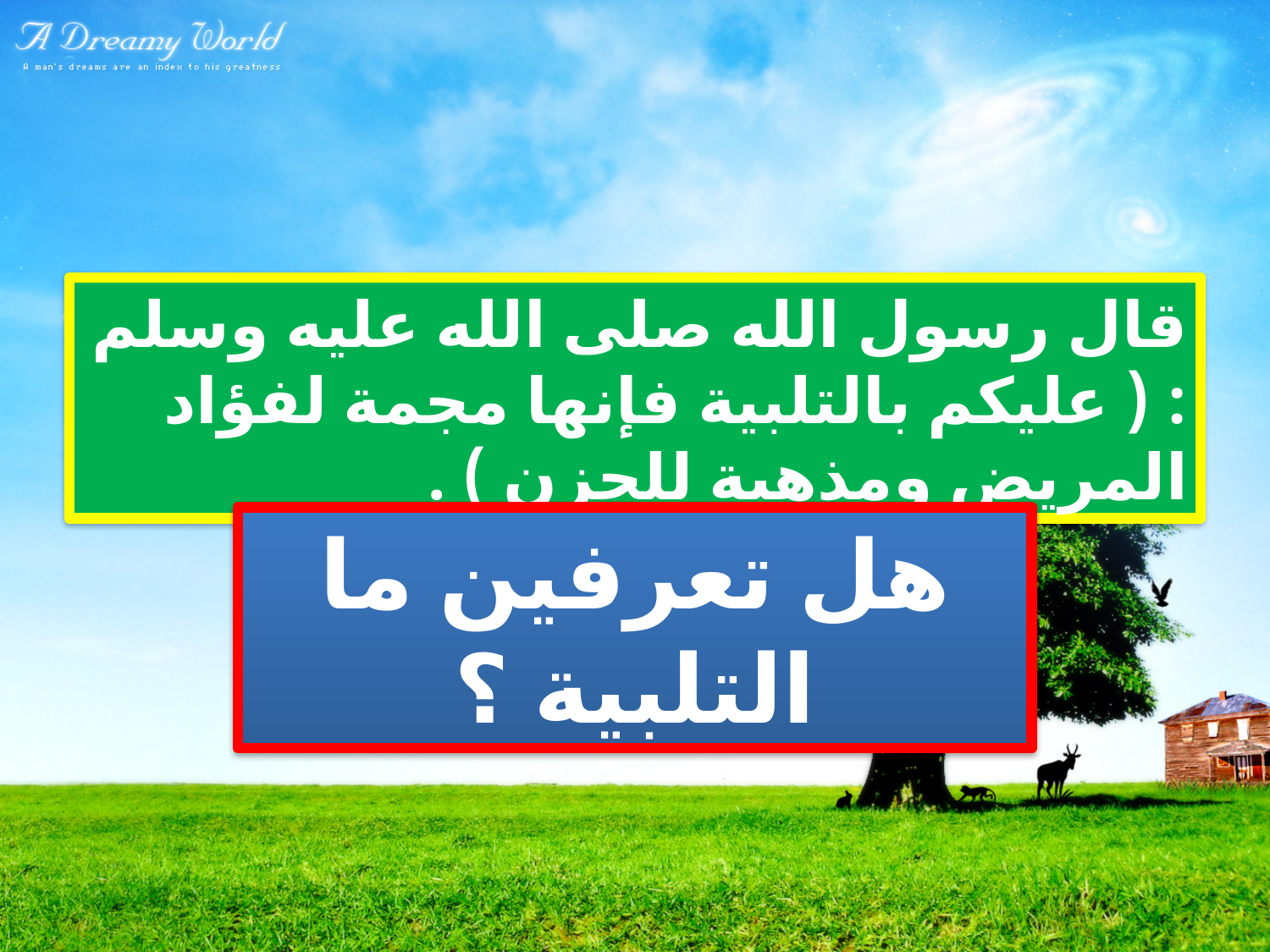

قال رسول الله صلى الله عليه وسلم : ( عليكم بالتلبية فإنها مجمة لفؤاد المريض ومذهبة للحزن ) .
هل تعرفين ما التلبية ؟